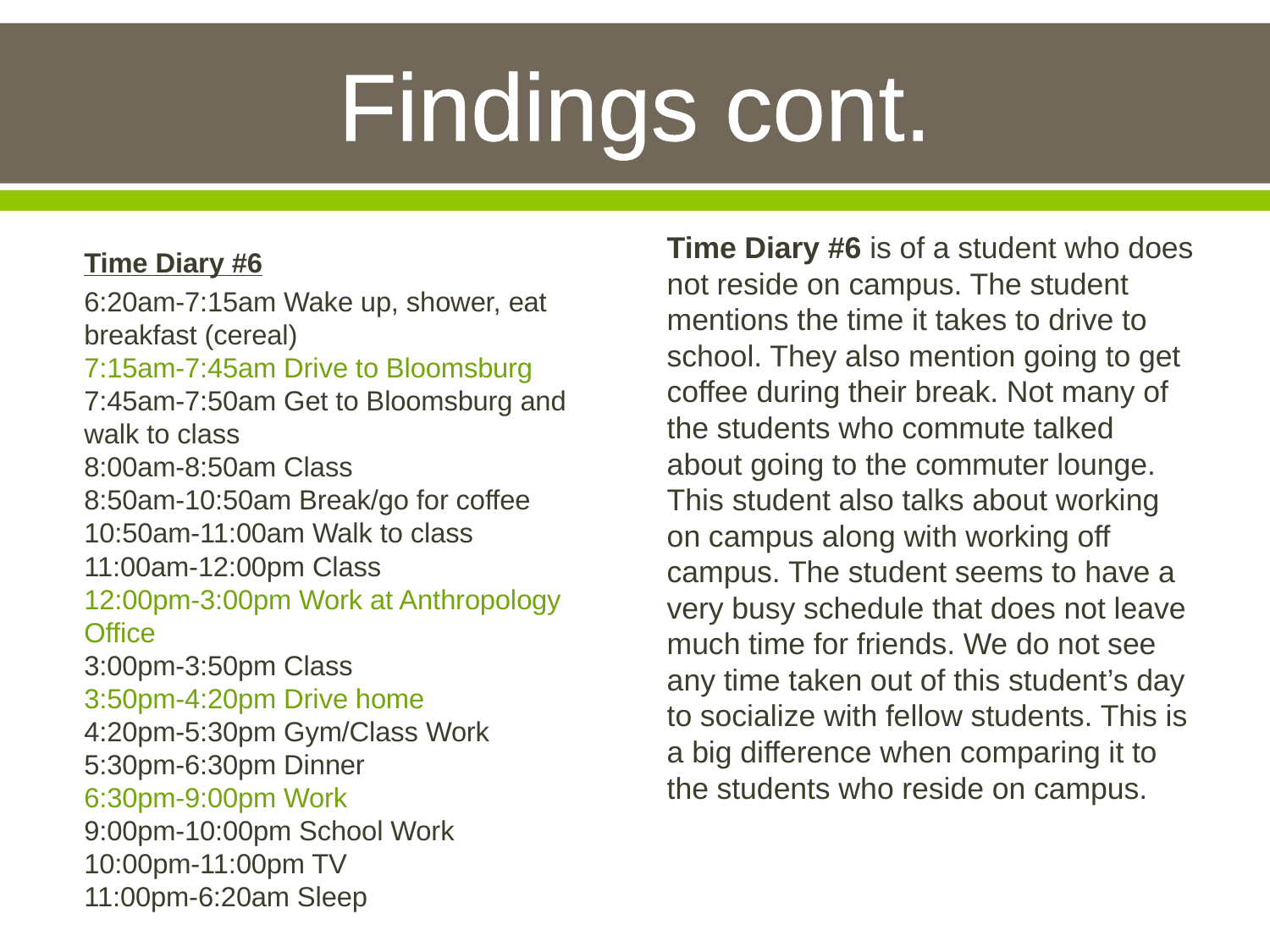

# Findings cont.
Time Diary #6 is of a student who does not reside on campus. The student mentions the time it takes to drive to school. They also mention going to get coffee during their break. Not many of the students who commute talked about going to the commuter lounge. This student also talks about working on campus along with working off campus. The student seems to have a very busy schedule that does not leave much time for friends. We do not see any time taken out of this student’s day to socialize with fellow students. This is a big difference when comparing it to the students who reside on campus.

Time Diary #6
6:20am-7:15am Wake up, shower, eat breakfast (cereal)
7:15am-7:45am Drive to Bloomsburg
7:45am-7:50am Get to Bloomsburg and walk to class
8:00am-8:50am Class
8:50am-10:50am Break/go for coffee
10:50am-11:00am Walk to class
11:00am-12:00pm Class
12:00pm-3:00pm Work at Anthropology Office
3:00pm-3:50pm Class
3:50pm-4:20pm Drive home
4:20pm-5:30pm Gym/Class Work
5:30pm-6:30pm Dinner
6:30pm-9:00pm Work
9:00pm-10:00pm School Work
10:00pm-11:00pm TV
11:00pm-6:20am Sleep